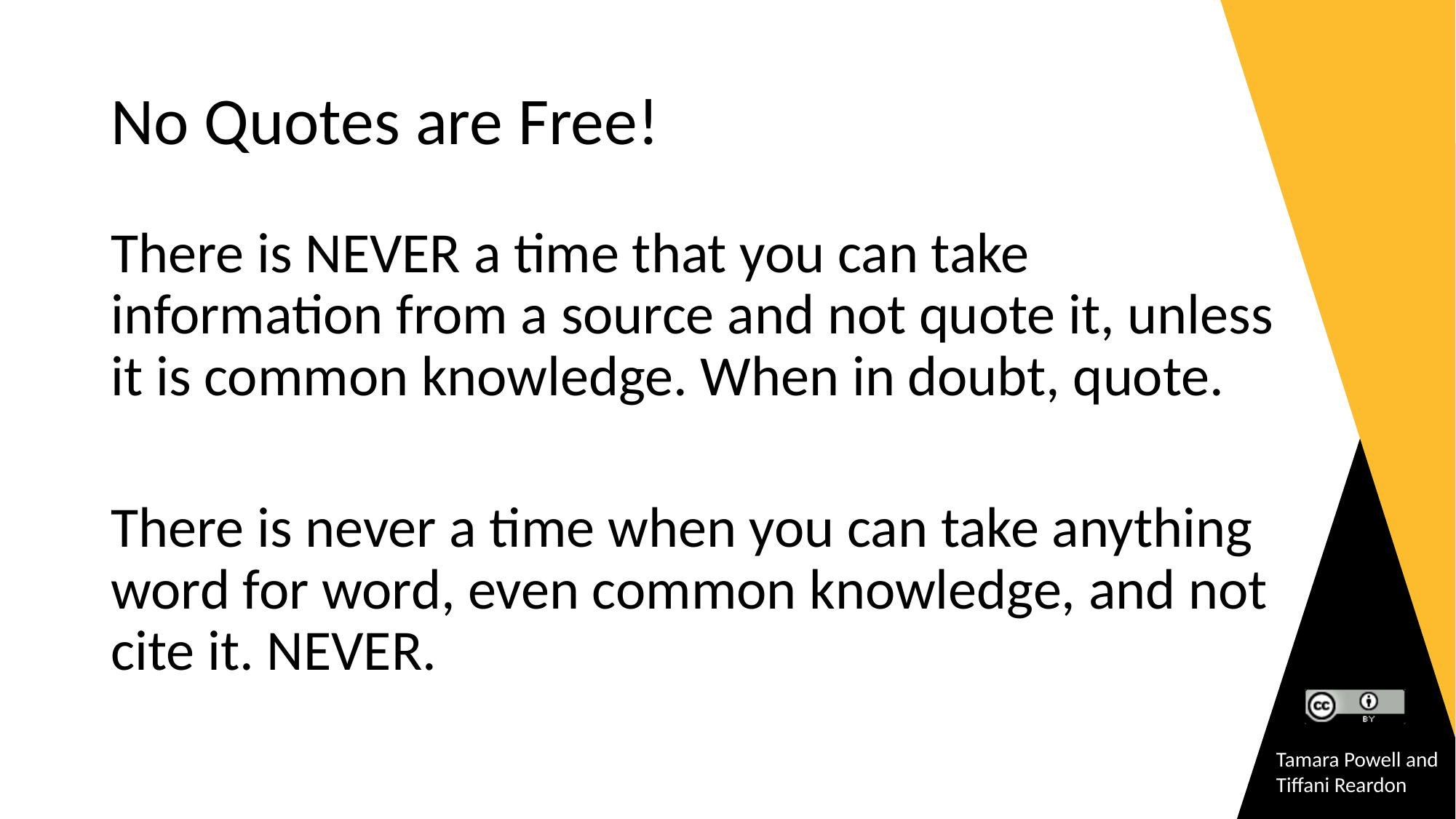

# No Quotes are Free!
There is NEVER a time that you can take information from a source and not quote it, unless it is common knowledge. When in doubt, quote.

There is never a time when you can take anything word for word, even common knowledge, and not cite it. NEVER.